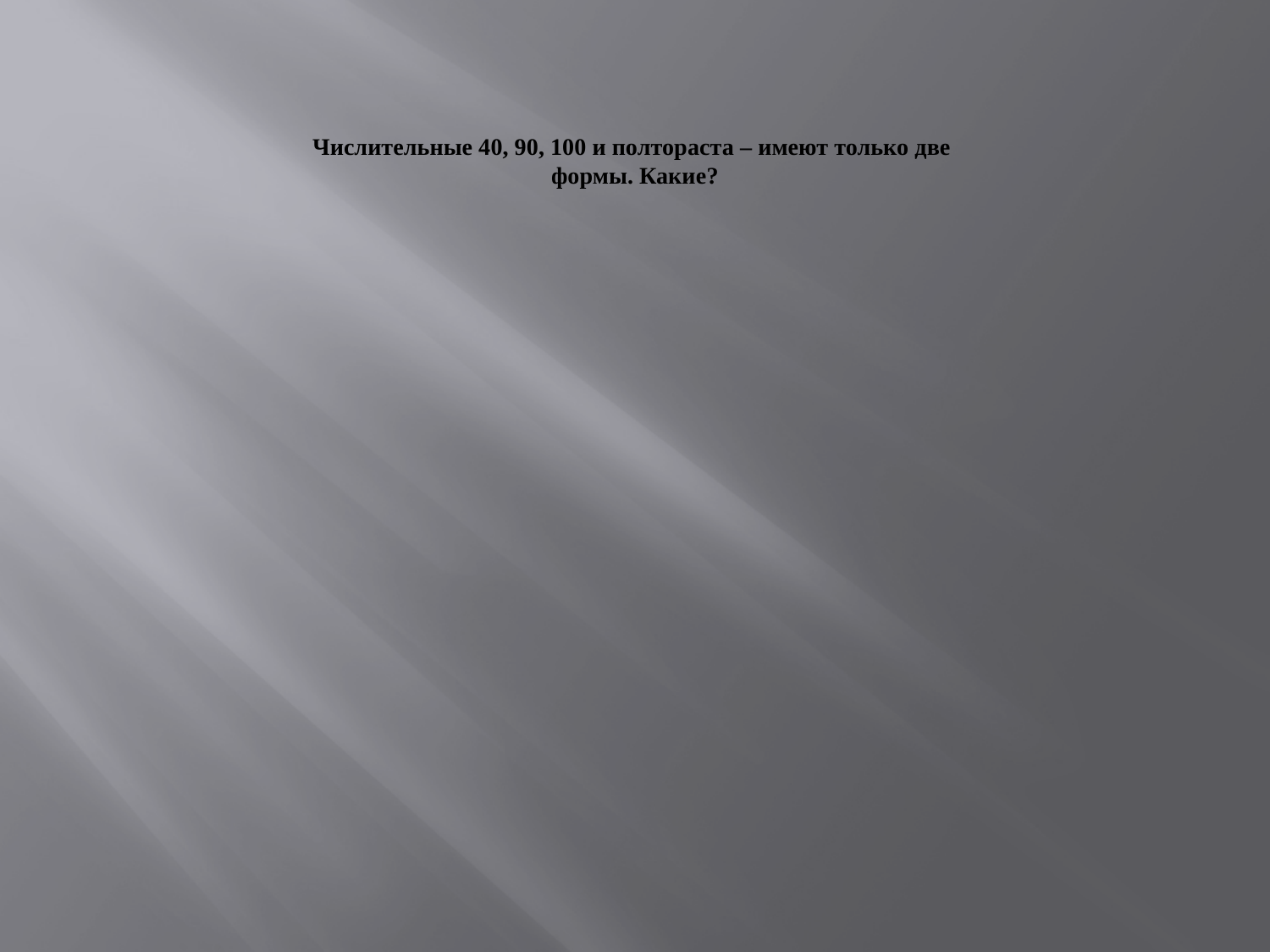

# Числительные 40, 90, 100 и полтораста – имеют только две формы. Какие?